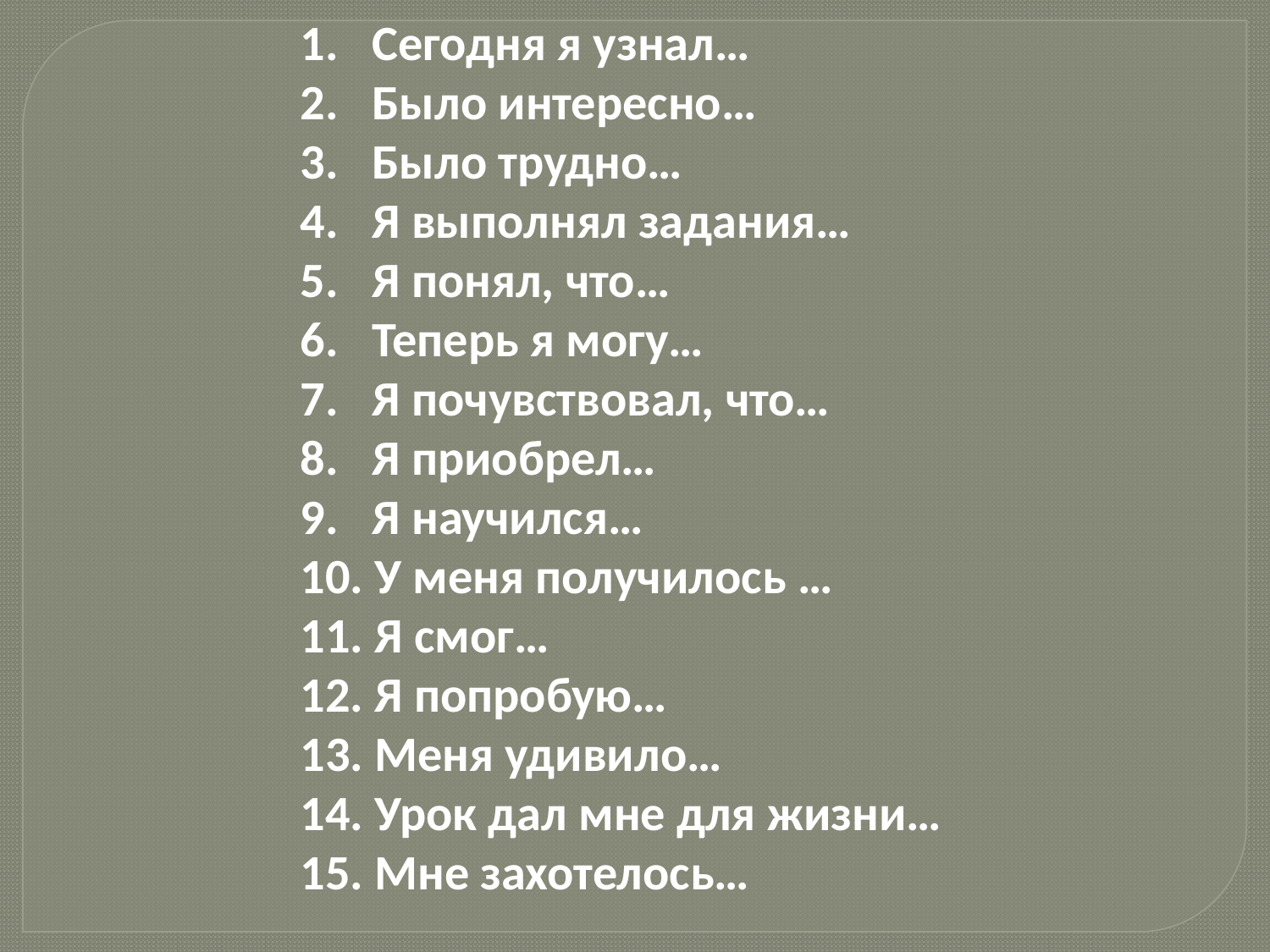

Сегодня я узнал…
   Было интересно…
   Было трудно…
   Я выполнял задания…
   Я понял, что…
   Теперь я могу…
   Я почувствовал, что…
   Я приобрел…
   Я научился…
 У меня получилось …
 Я смог…
 Я попробую…
 Меня удивило…
 Урок дал мне для жизни…
 Мне захотелось…